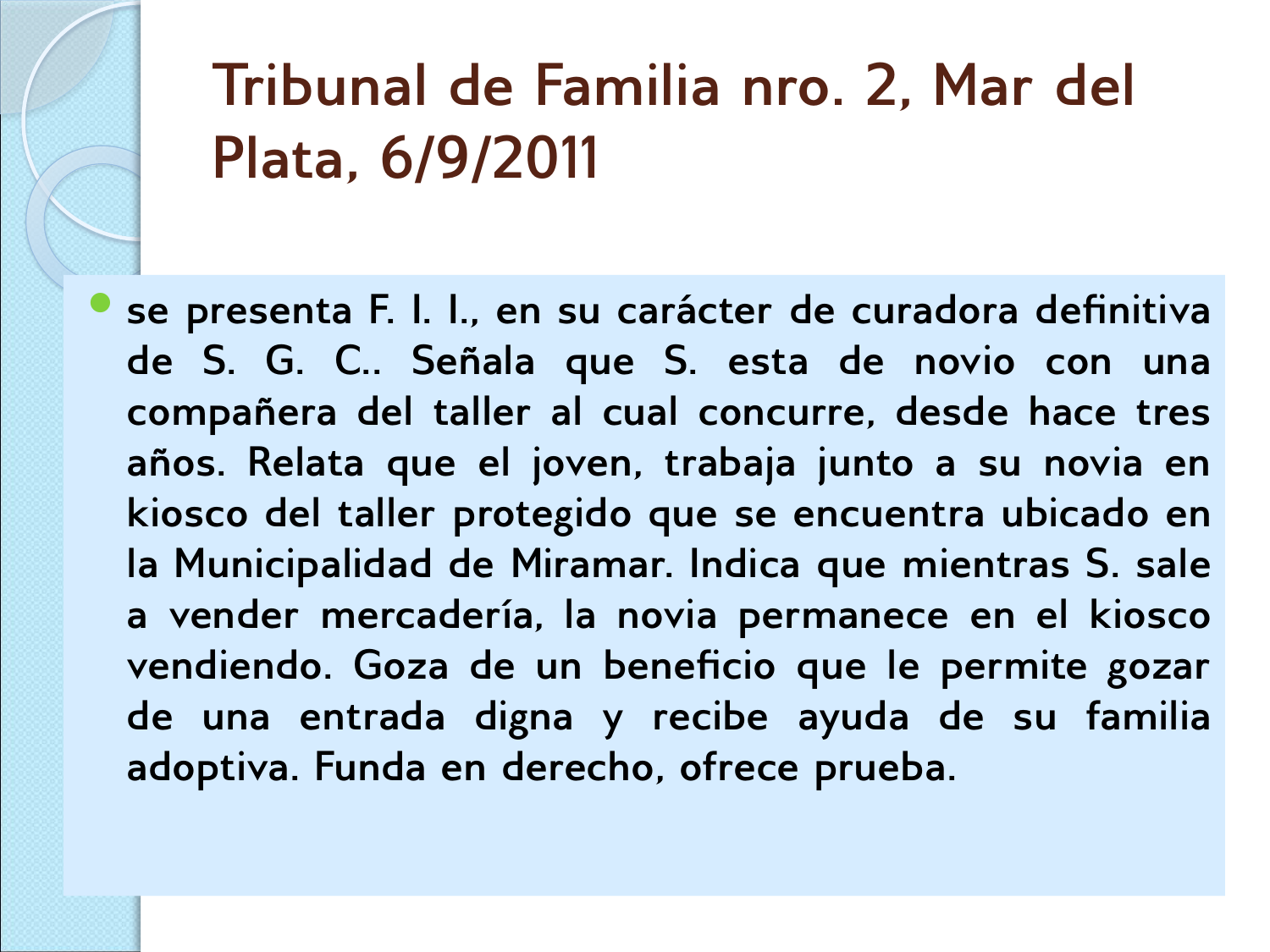

# Tribunal de Familia nro. 2, Mar del Plata, 6/9/2011
se presenta F. I. I., en su carácter de curadora definitiva de S. G. C.. Señala que S. esta de novio con una compañera del taller al cual concurre, desde hace tres años. Relata que el joven, trabaja junto a su novia en kiosco del taller protegido que se encuentra ubicado en la Municipalidad de Miramar. Indica que mientras S. sale a vender mercadería, la novia permanece en el kiosco vendiendo. Goza de un beneficio que le permite gozar de una entrada digna y recibe ayuda de su familia adoptiva. Funda en derecho, ofrece prueba.